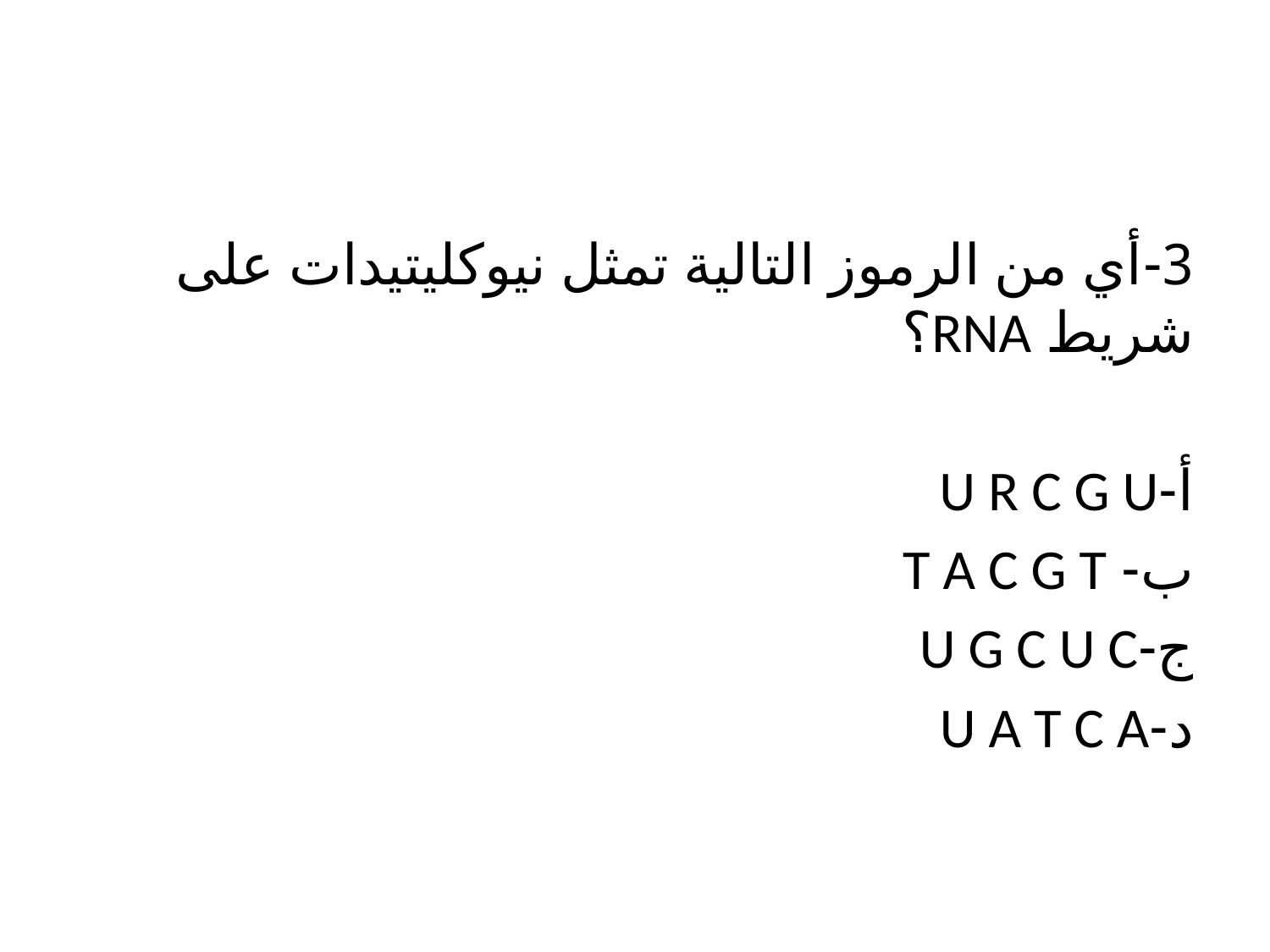

3-أي من الرموز التالية تمثل نيوكليتيدات على شريط RNA؟

أ-U R C G U
ب- T A C G T
ج-U G C U C
د-U A T C A